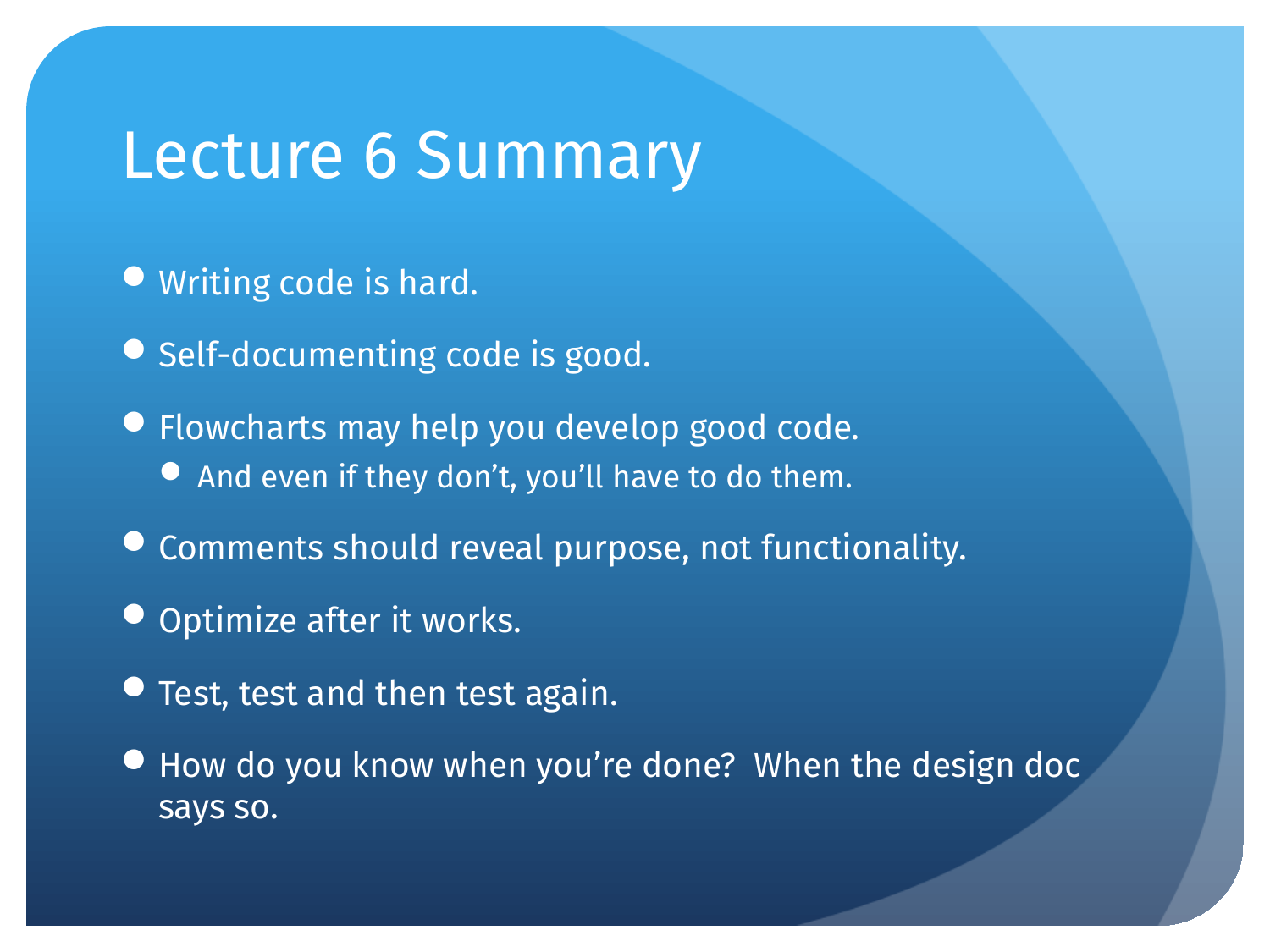

# Lecture 6 Summary
Writing code is hard.
Self-documenting code is good.
Flowcharts may help you develop good code.
And even if they don’t, you’ll have to do them.
Comments should reveal purpose, not functionality.
Optimize after it works.
Test, test and then test again.
How do you know when you’re done?  When the design doc says so.